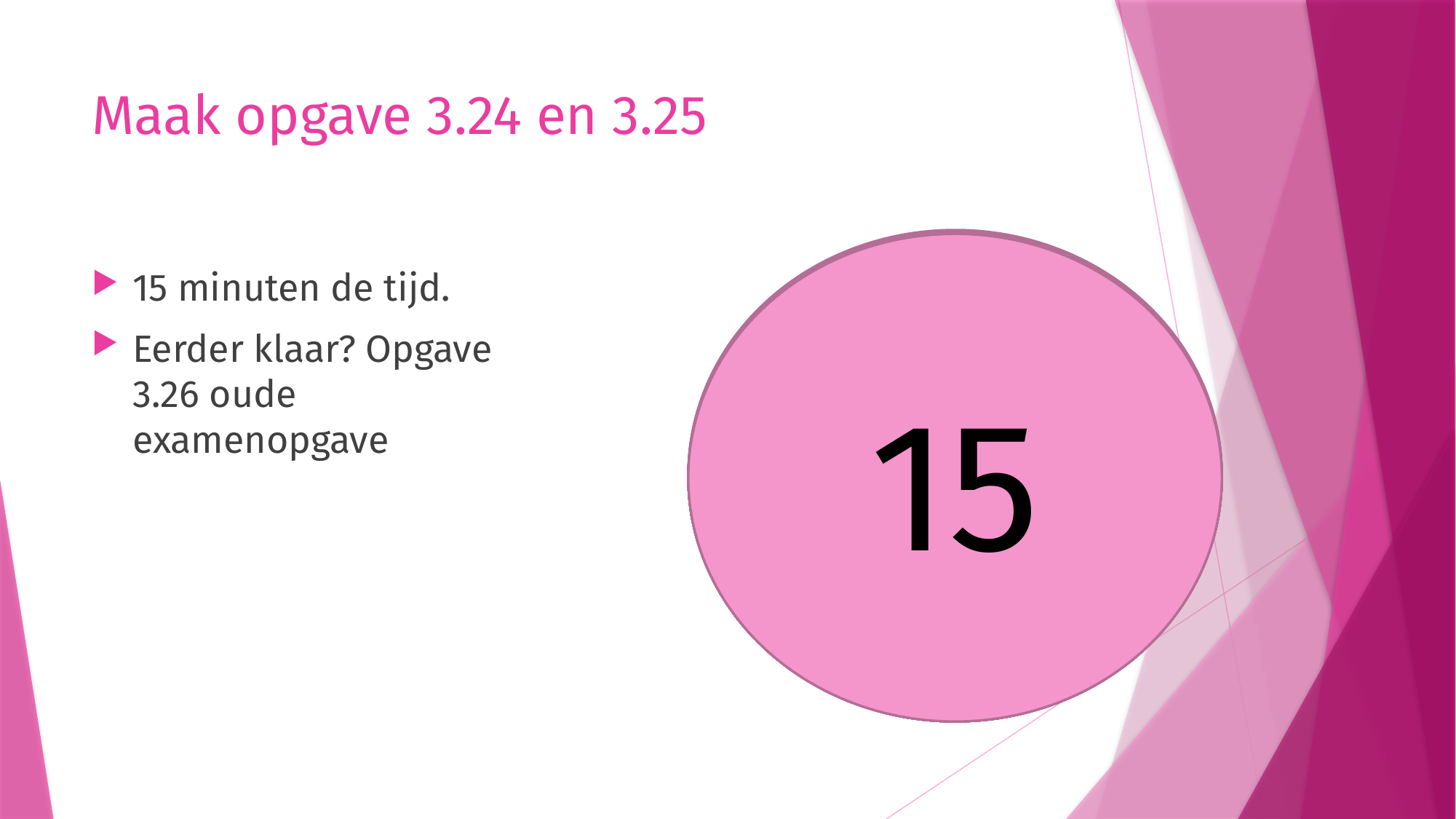

# Maak opgave 3.24 en 3.25
10
12
9
8
15
14
13
11
5
6
7
4
3
1
2
15 minuten de tijd.
Eerder klaar? Opgave 3.26 oude examenopgave